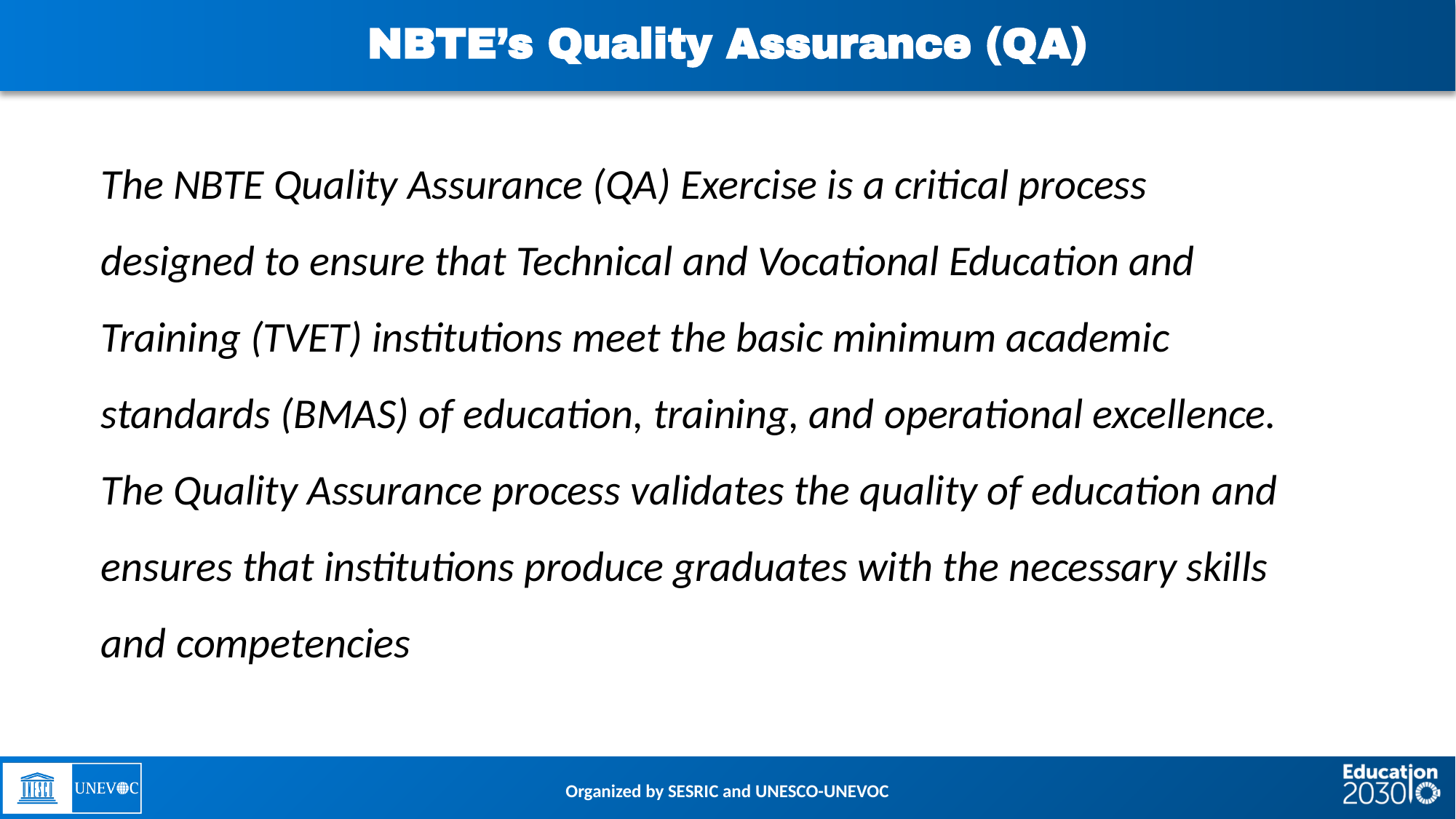

# NBTE’s Quality Assurance (QA)
The NBTE Quality Assurance (QA) Exercise is a critical process designed to ensure that Technical and Vocational Education and Training (TVET) institutions meet the basic minimum academic standards (BMAS) of education, training, and operational excellence. The Quality Assurance process validates the quality of education and ensures that institutions produce graduates with the necessary skills and competencies